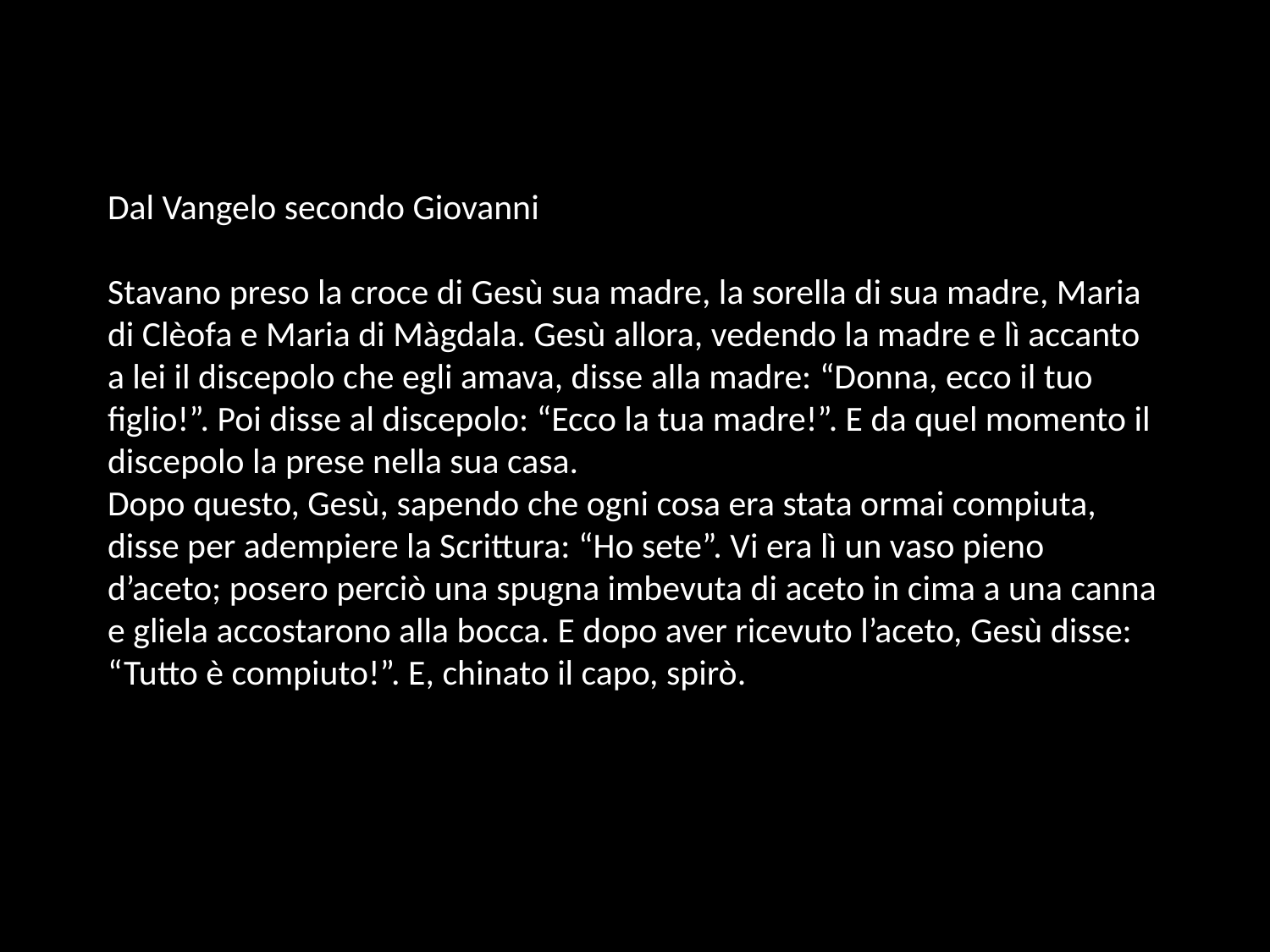

# Dal Vangelo secondo Giovanni Stavano preso la croce di Gesù sua madre, la sorella di sua madre, Maria di Clèofa e Maria di Màgdala. Gesù allora, vedendo la madre e lì accanto a lei il discepolo che egli amava, disse alla madre: “Donna, ecco il tuo figlio!”. Poi disse al discepolo: “Ecco la tua madre!”. E da quel momento il discepolo la prese nella sua casa. Dopo questo, Gesù, sapendo che ogni cosa era stata ormai compiuta, disse per adempiere la Scrittura: “Ho sete”. Vi era lì un vaso pieno d’aceto; posero perciò una spugna imbevuta di aceto in cima a una canna e gliela accostarono alla bocca. E dopo aver ricevuto l’aceto, Gesù disse: “Tutto è compiuto!”. E, chinato il capo, spirò.